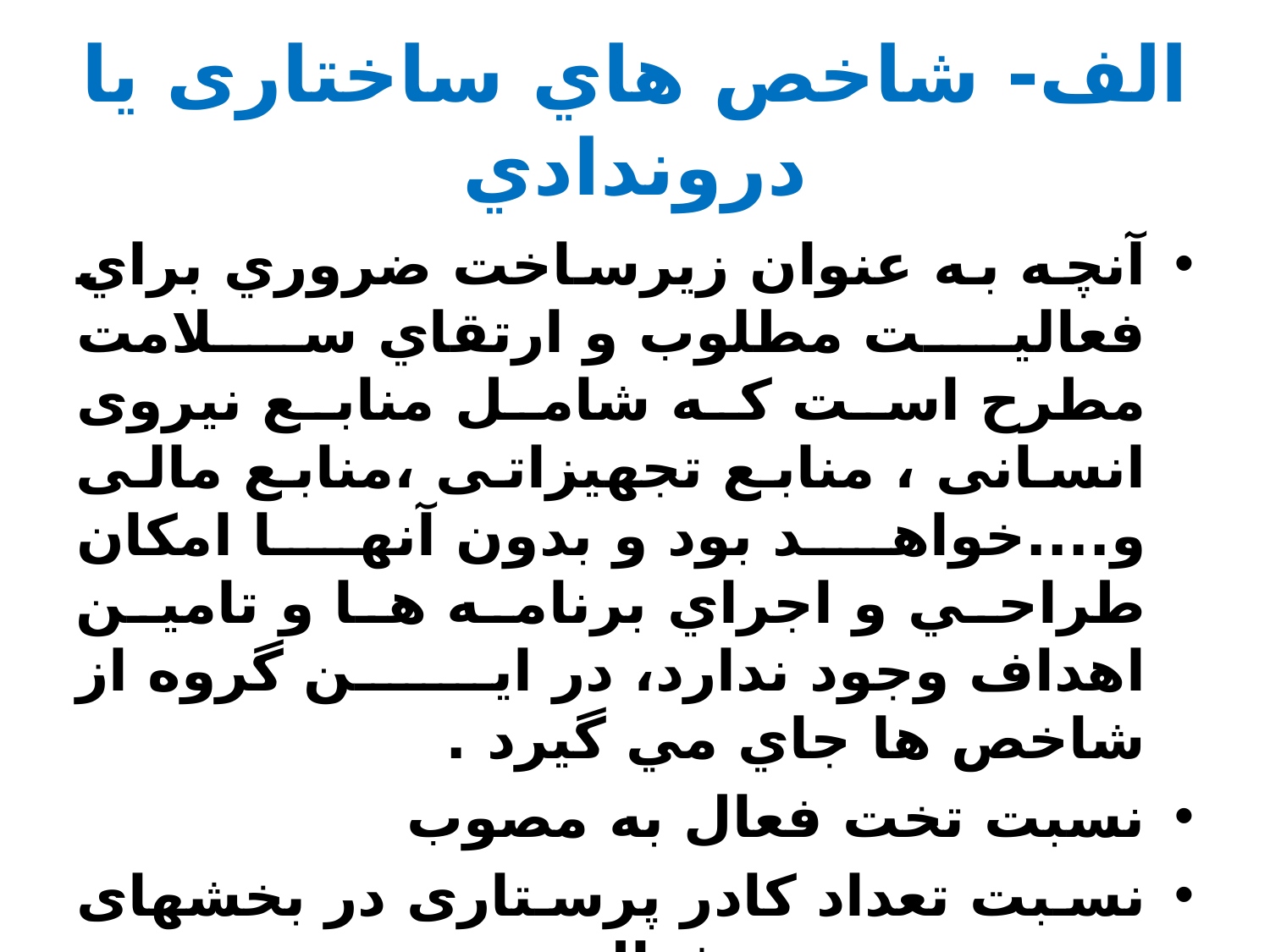

# الف- شاخص هاي ساختاری یا دروندادي
آنچه به عنوان زيرساخت ضروري براي فعاليت مطلوب و ارتقاي سلامت مطرح است که شامل منابع نیروی انسانی ، منابع تجهیزاتی ،منابع مالی و....خواهد بود و بدون آنها امکان طراحي و اجراي برنامه ها و تامین اهداف وجود ندارد، در اين گروه از شاخص ها جاي مي گيرد .
نسبت تخت فعال به مصوب
نسبت تعداد کادر پرستاری در بخشهای بستری به تخت فعال